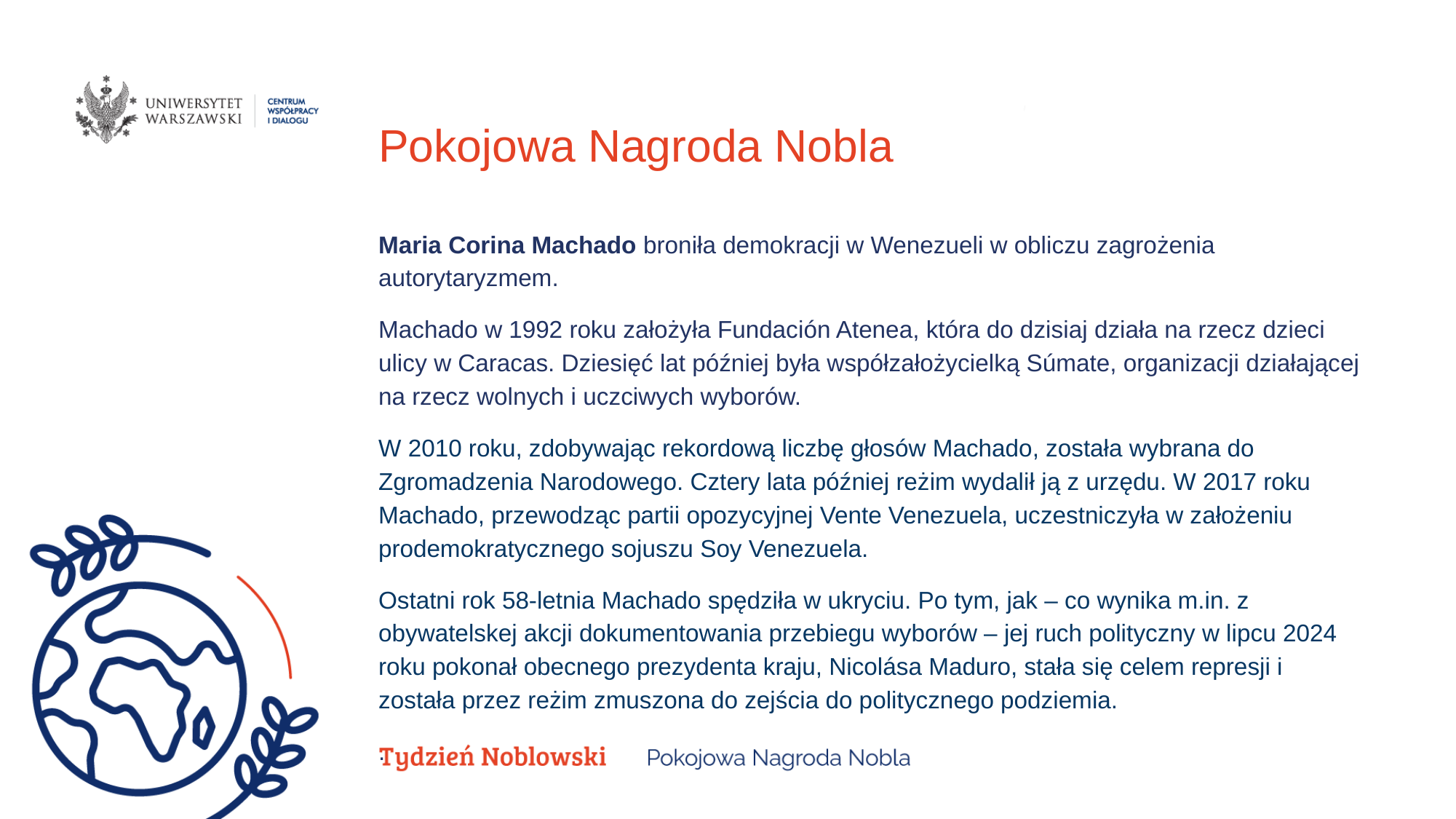

Pokojowa Nagroda Nobla
Maria Corina Machado broniła demokracji w Wenezueli w obliczu zagrożenia autorytaryzmem.
Machado w 1992 roku założyła Fundación Atenea, która do dzisiaj działa na rzecz dzieci ulicy w Caracas. Dziesięć lat później była współzałożycielką Súmate, organizacji działającej na rzecz wolnych i uczciwych wyborów.
W 2010 roku, zdobywając rekordową liczbę głosów Machado, została wybrana do Zgromadzenia Narodowego. Cztery lata później reżim wydalił ją z urzędu. W 2017 roku Machado, przewodząc partii opozycyjnej Vente Venezuela, uczestniczyła w założeniu prodemokratycznego sojuszu Soy Venezuela.
Ostatni rok 58-letnia Machado spędziła w ukryciu. Po tym, jak – co wynika m.in. z obywatelskej akcji dokumentowania przebiegu wyborów – jej ruch polityczny w lipcu 2024 roku pokonał obecnego prezydenta kraju, Nicolása Maduro, stała się celem represji i została przez reżim zmuszona do zejścia do politycznego podziemia.
.